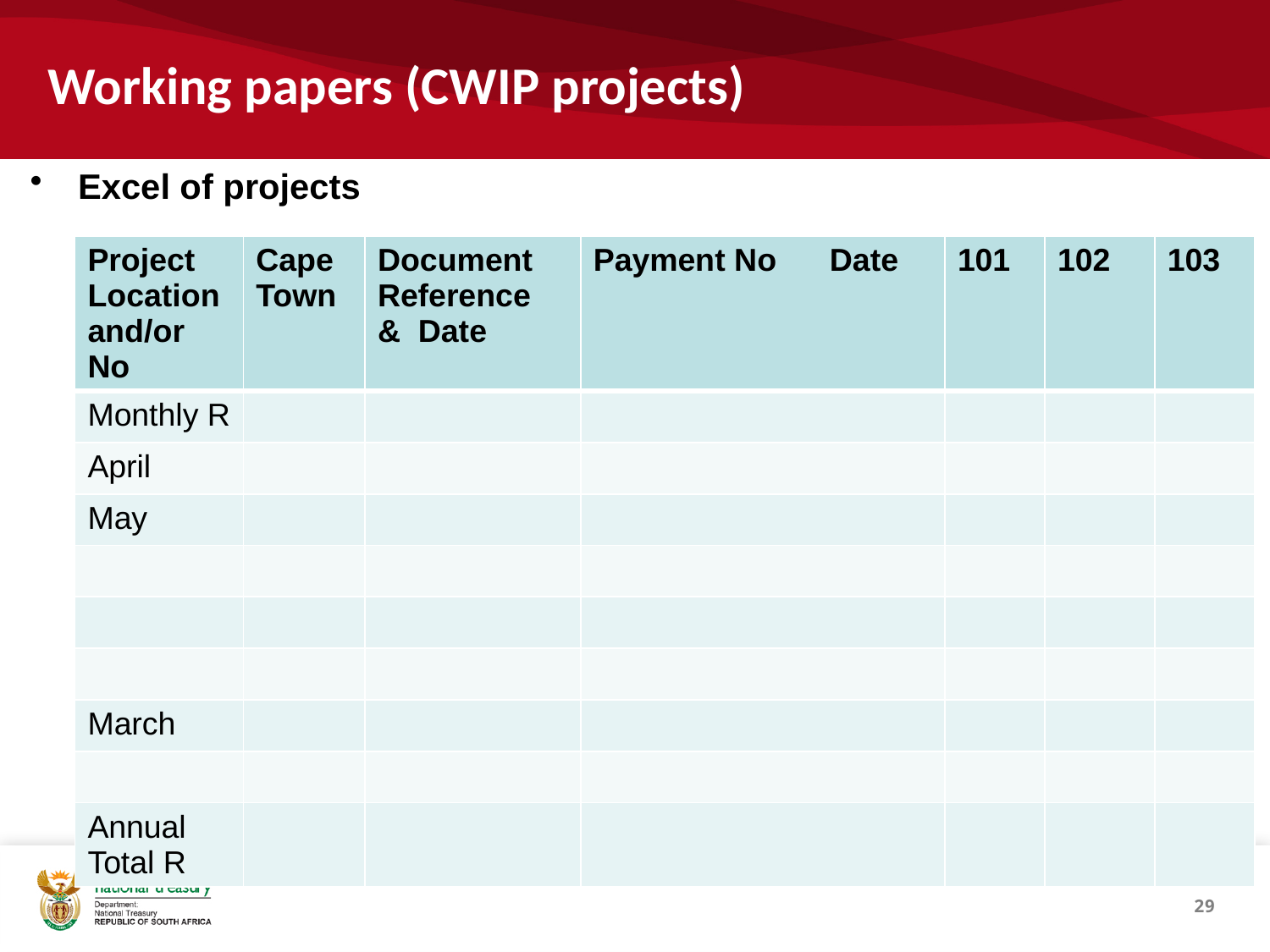

# Working papers (CWIP projects)
Excel of projects

| Project Location and/or No | Cape Town | Document Reference & Date | Payment No Date | 101 | 102 | 103 |
| --- | --- | --- | --- | --- | --- | --- |
| Monthly R |  |  |  |  |  |  |
| April |  |  |  |  |  |  |
| May |  |  |  |  |  |  |
|  |  |  |  |  |  |  |
|  |  |  |  |  |  |  |
|  |  |  |  |  |  |  |
| March |  |  |  |  |  |  |
|  |  |  |  |  |  |  |
| Annual Total R |  |  |  |  |  |  |
29